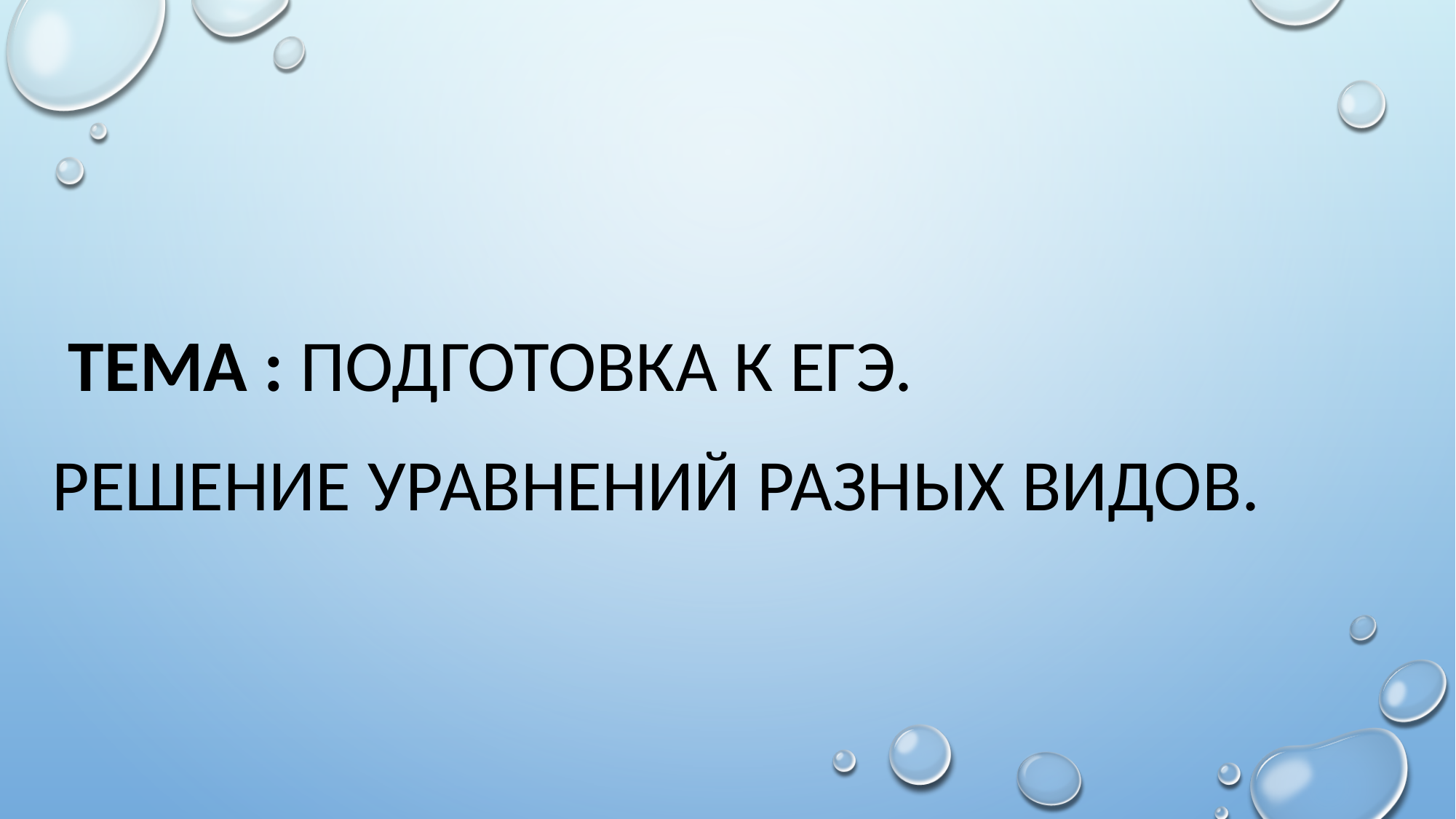

ТЕМА : Подготовка к ЕГЭ.
РЕШЕНИЕ УРАВНЕНИЙ РАЗНЫХ ВИДОВ.